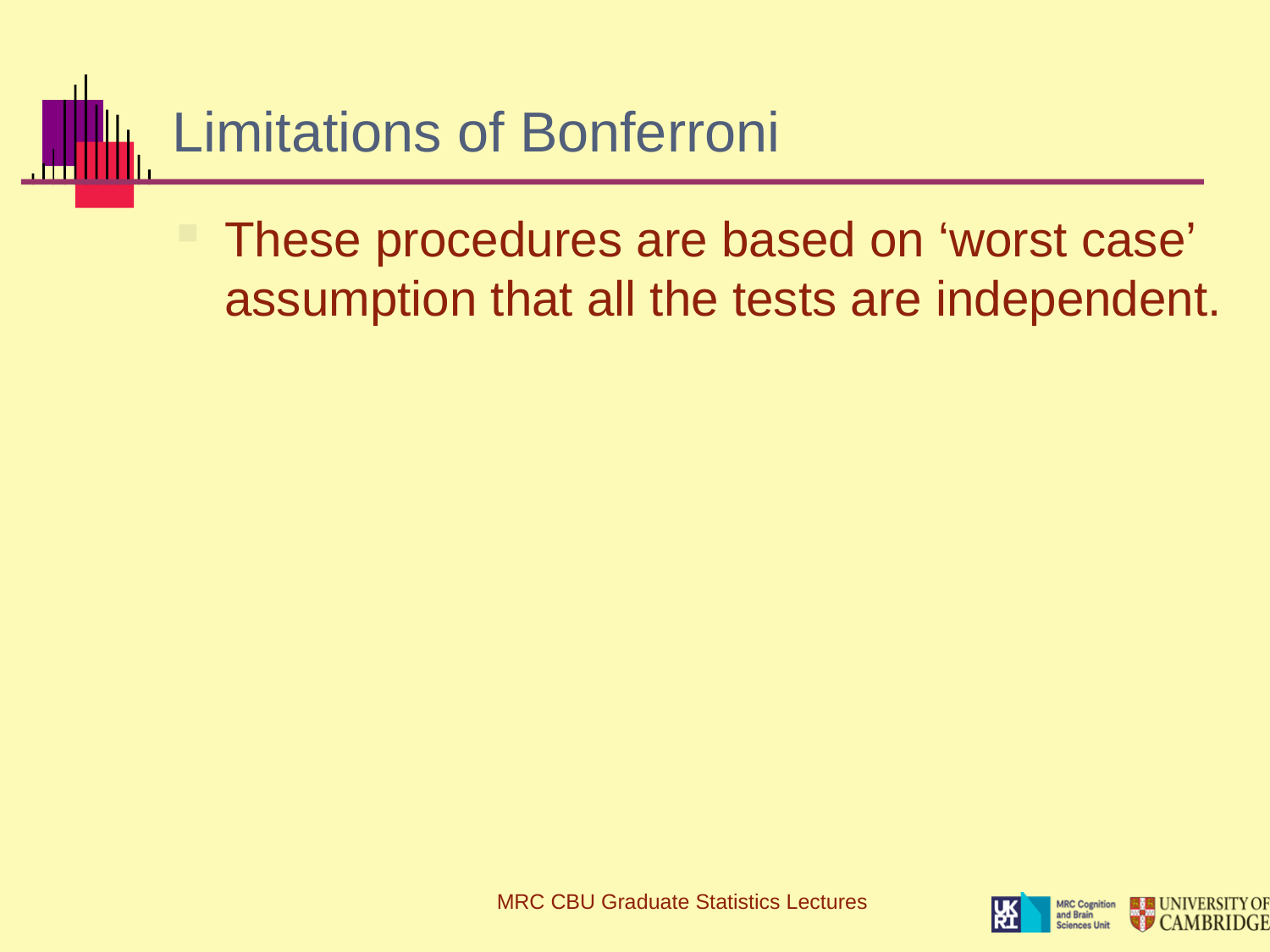

# Limitations of Bonferroni
These procedures are based on ‘worst case’ assumption that all the tests are independent.

MRC CBU Graduate Statistics Lectures